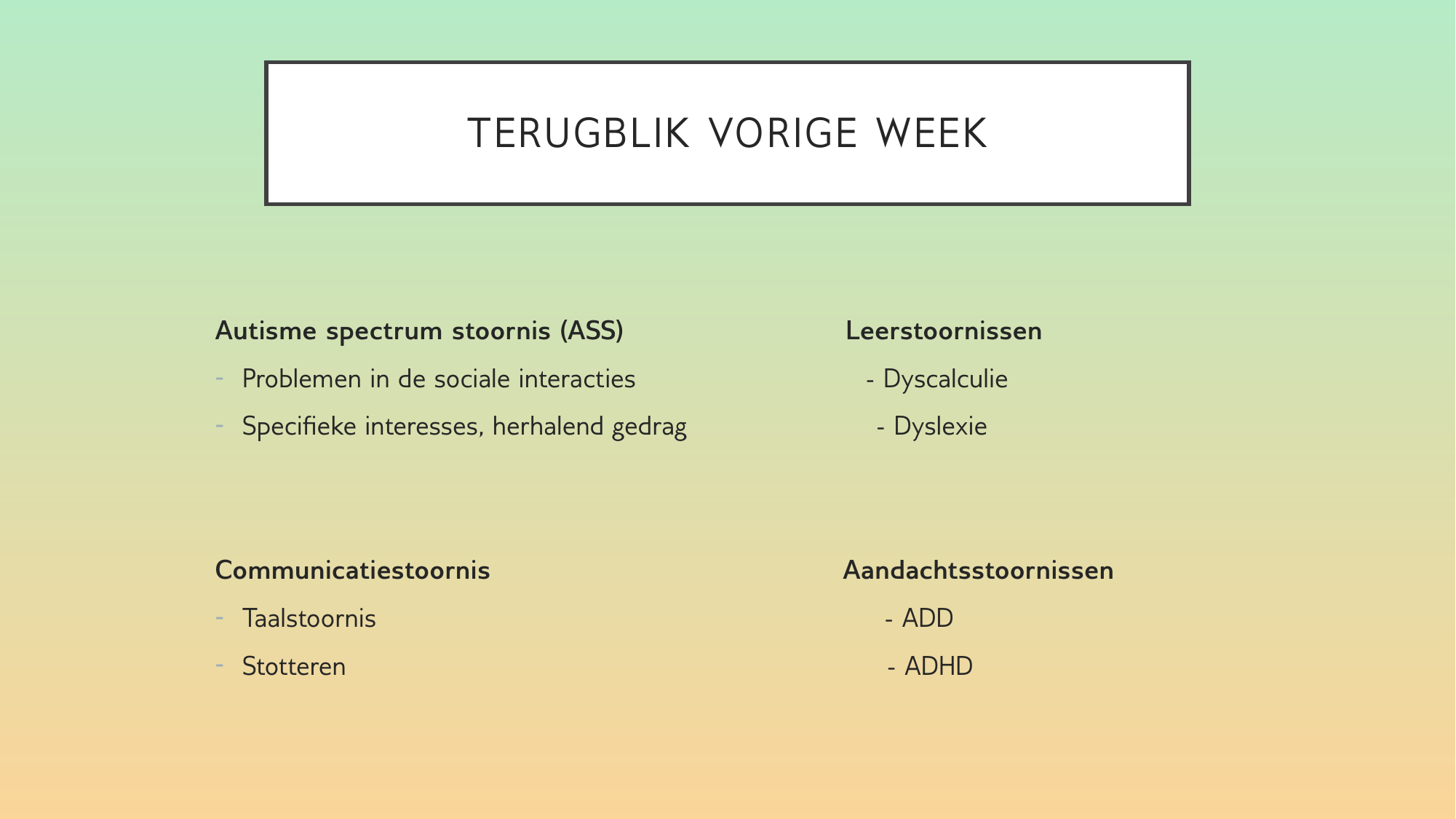

# Terugblik vorige week

Autisme spectrum stoornis (ASS)                         Leerstoornissen
Problemen in de sociale interacties                            - Dyscalculie
Specifieke interesses, herhalend gedrag                       - Dyslexie

Communicatiestoornis                                           Aandachtsstoornissen
Taalstoornis                                                              - ADD
Stotteren                                                                  - ADHD